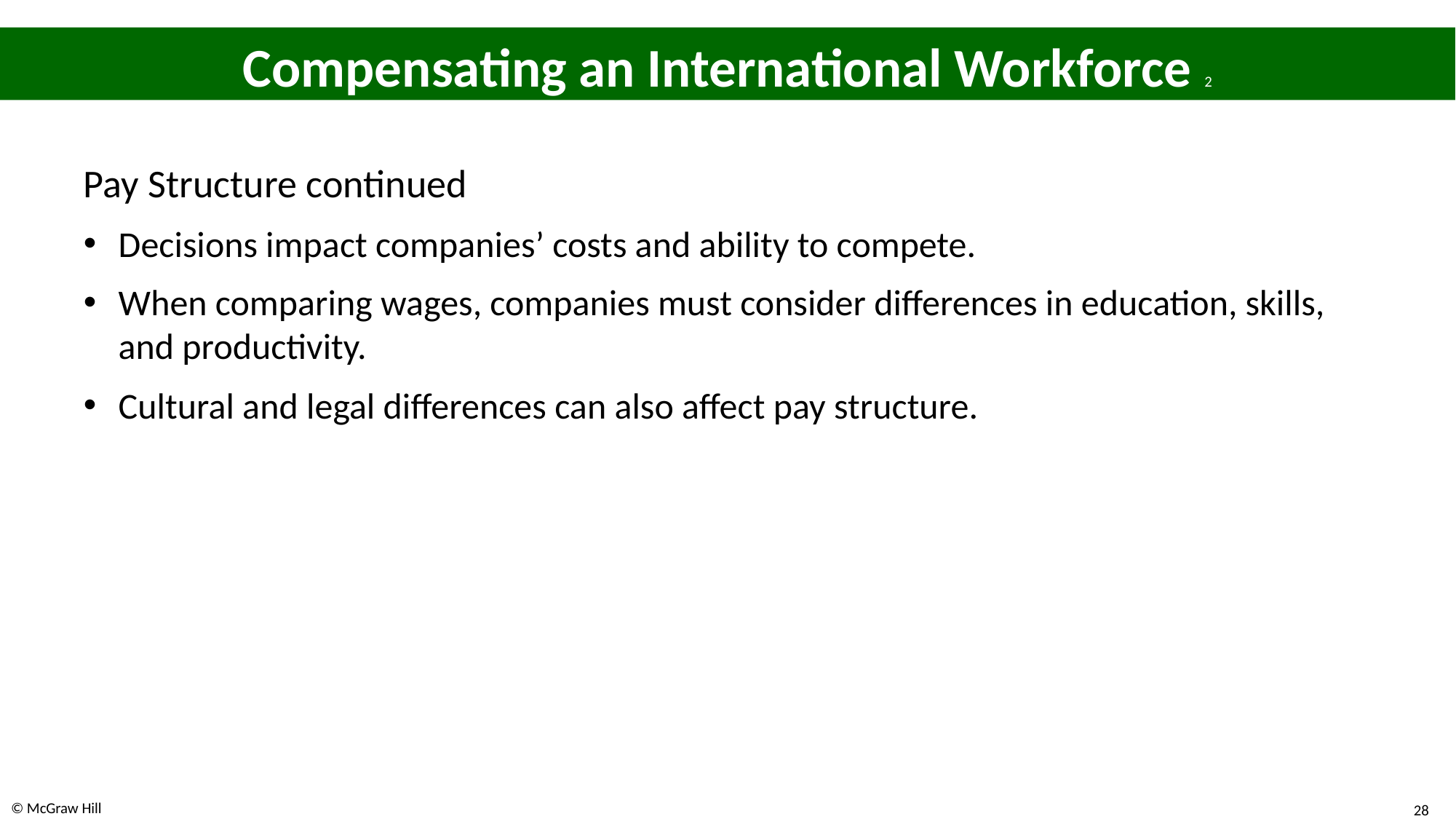

# Compensating an International Workforce 2
Pay Structure continued
Decisions impact companies’ costs and ability to compete.
When comparing wages, companies must consider differences in education, skills, and productivity.
Cultural and legal differences can also affect pay structure.